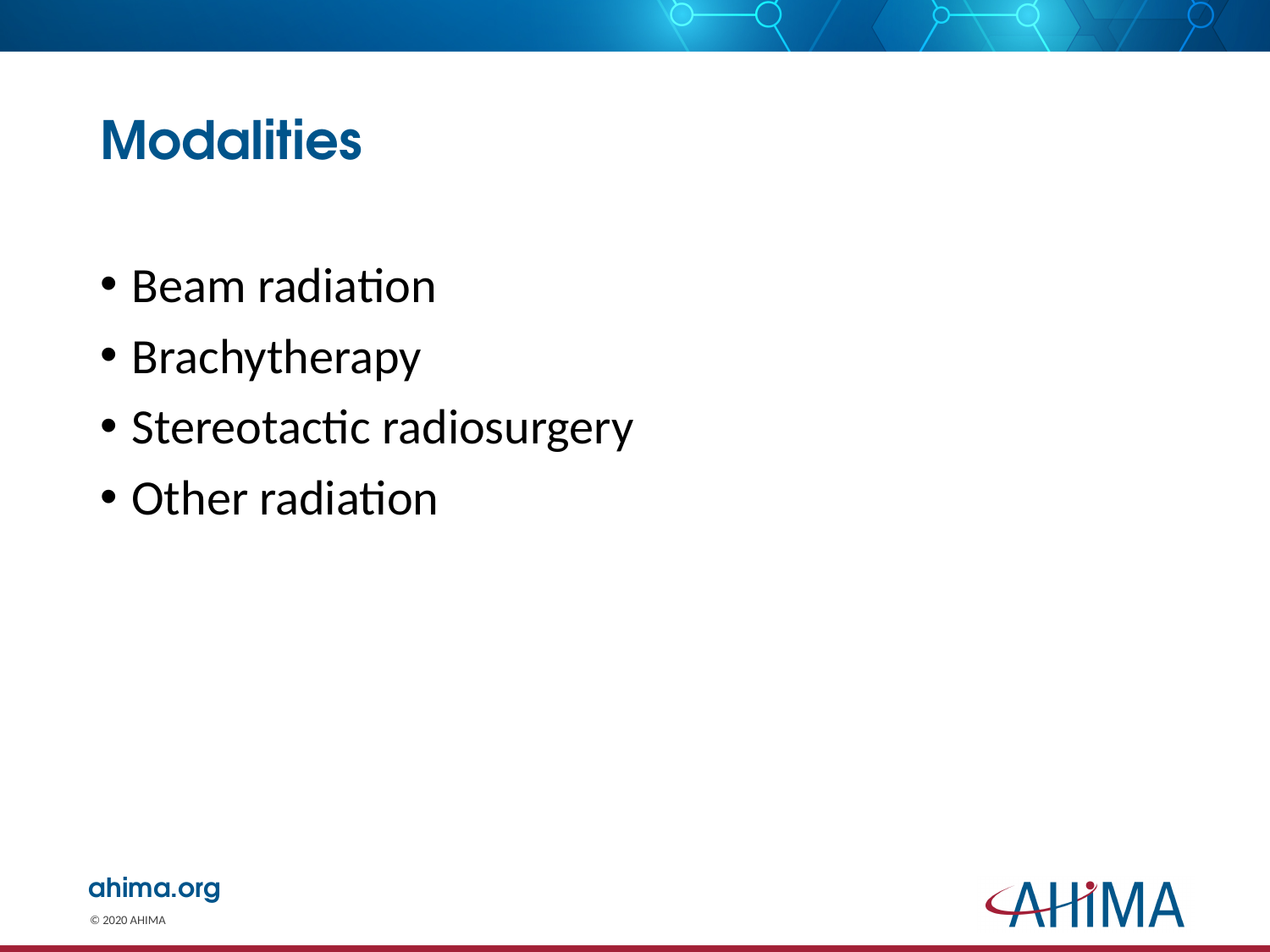

# Modalities
Beam radiation
Brachytherapy
Stereotactic radiosurgery
Other radiation